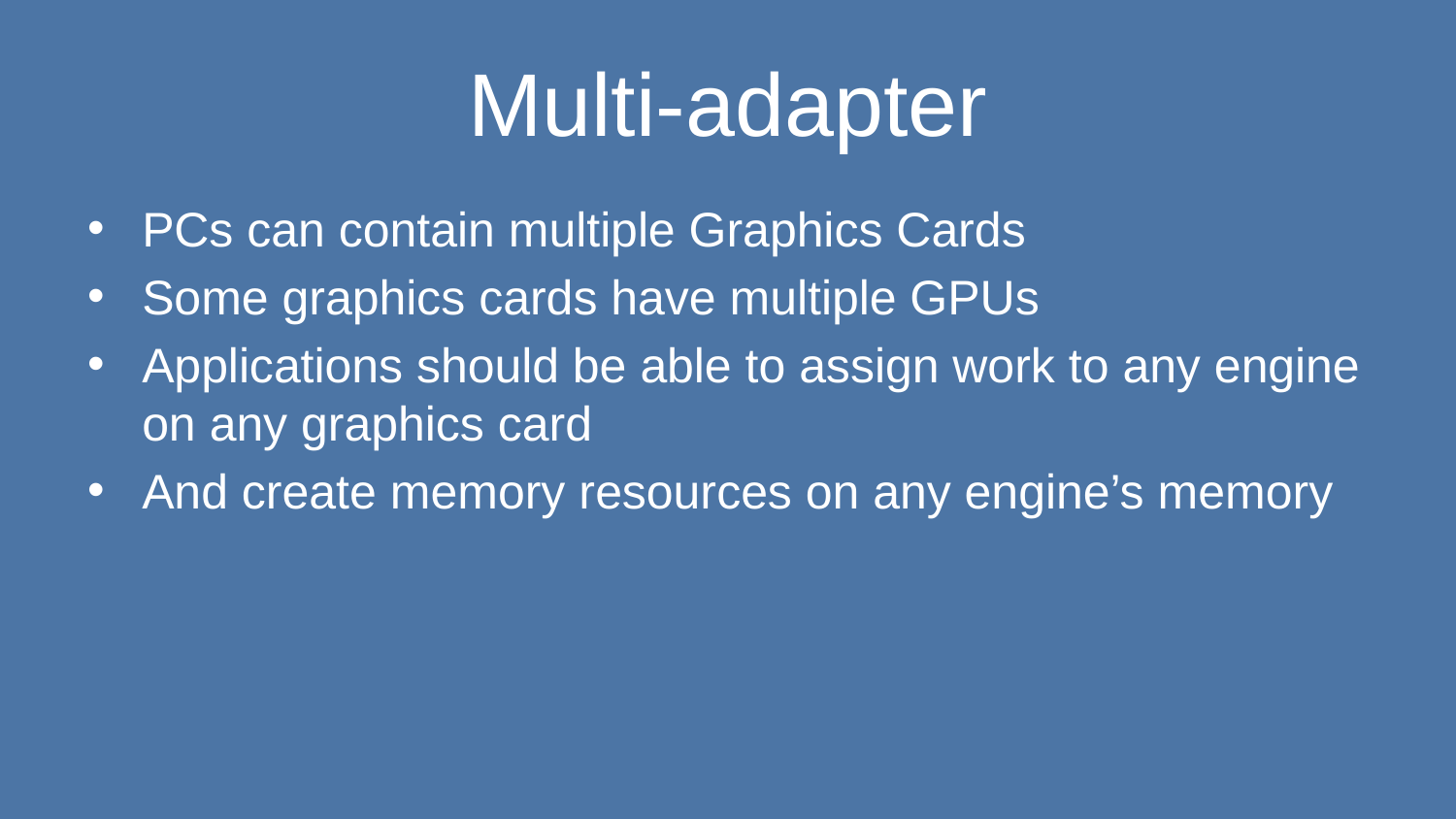

# Multi-adapter
PCs can contain multiple Graphics Cards
Some graphics cards have multiple GPUs
Applications should be able to assign work to any engine on any graphics card
And create memory resources on any engine’s memory